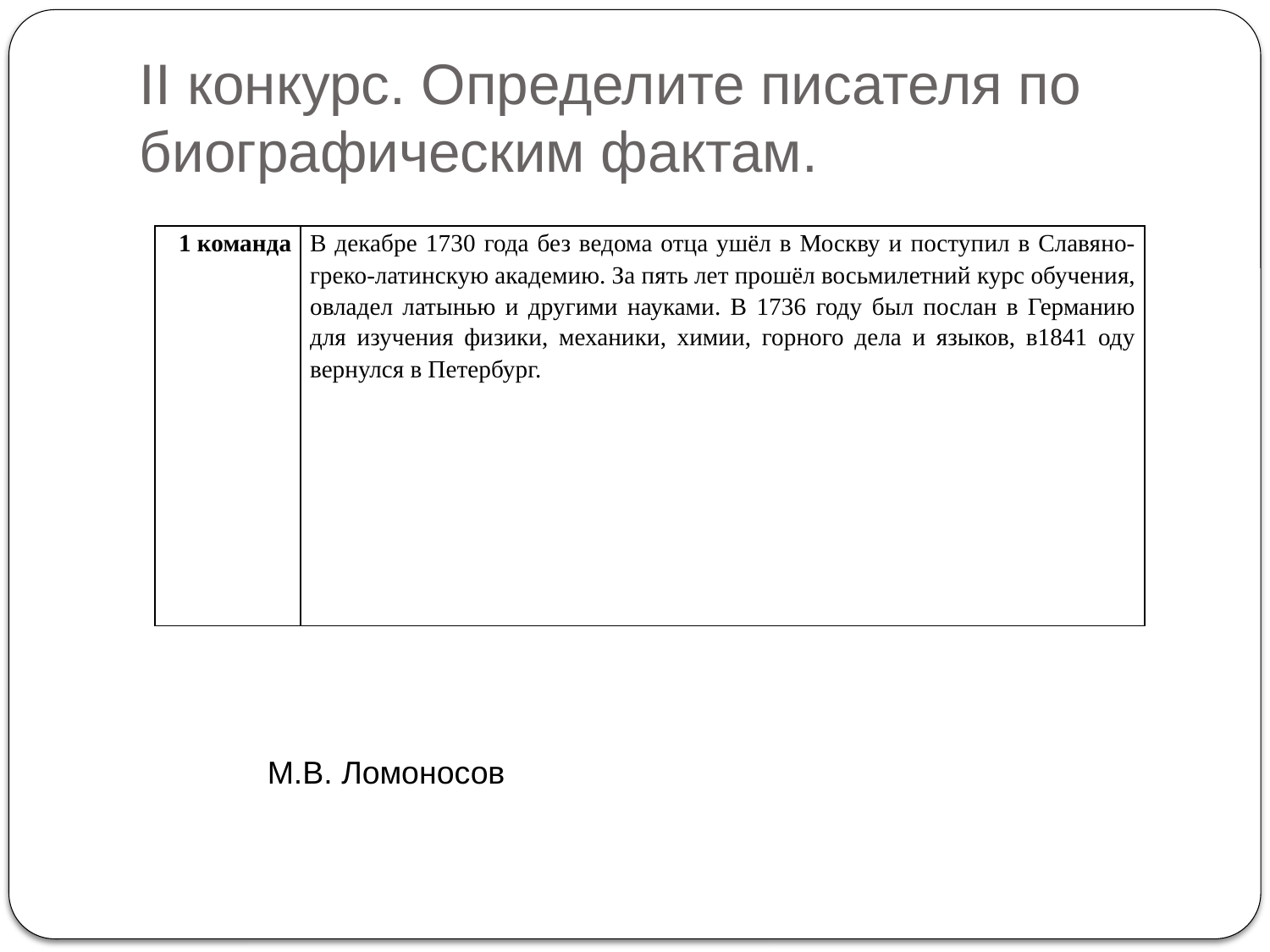

# II конкурс. Определите писателя по биографическим фактам.
| 1 команда | В декабре 1730 года без ведома отца ушёл в Москву и поступил в Славяно-греко-латинскую академию. За пять лет прошёл восьмилетний курс обучения, овладел латынью и другими науками. В 1736 году был послан в Германию для изучения физики, механики, химии, горного дела и языков, в1841 оду вернулся в Петербург. |
| --- | --- |
М.В. Ломоносов